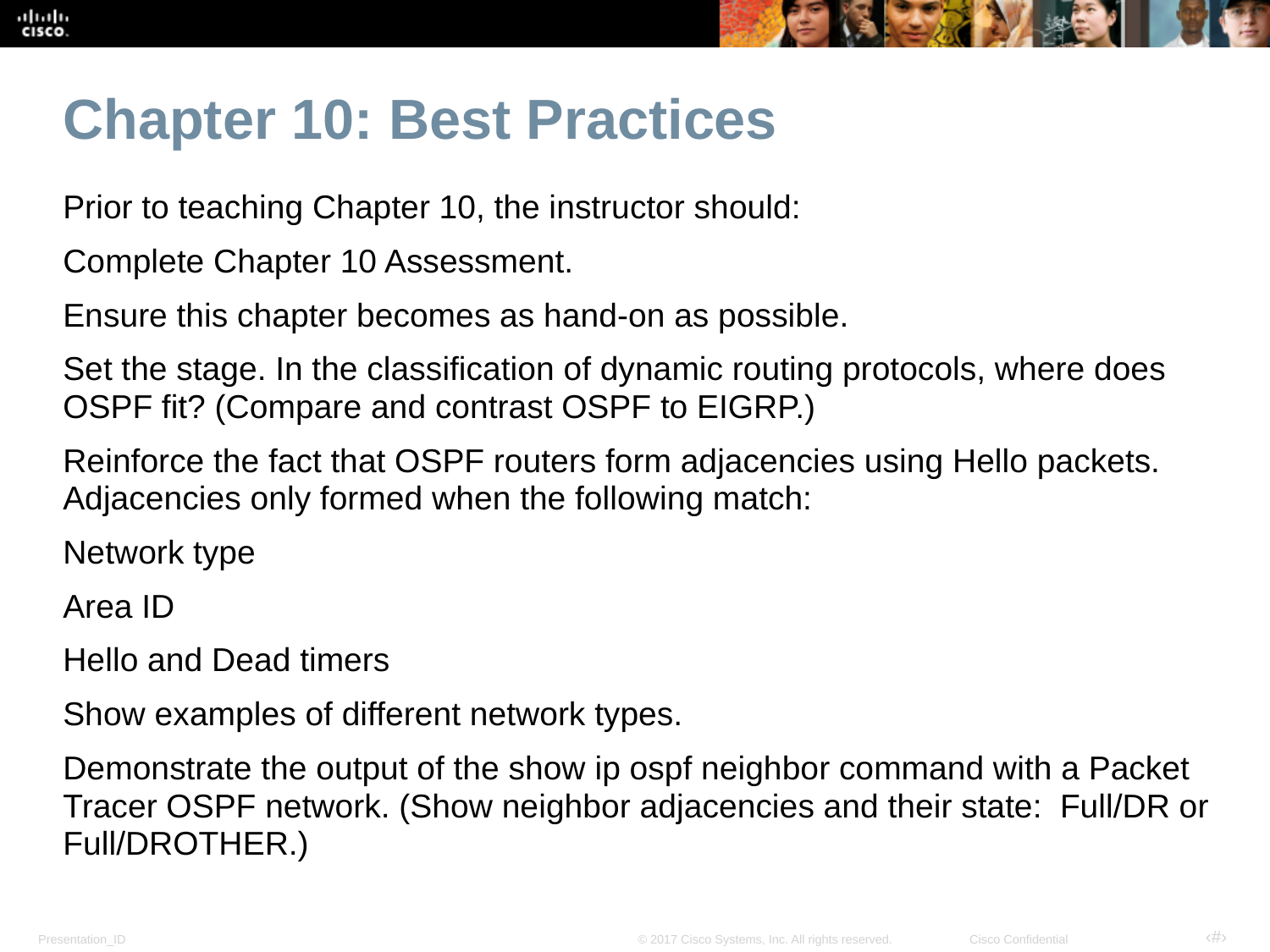

# Chapter 10: Best Practices
Prior to teaching Chapter 10, the instructor should:
Complete Chapter 10 Assessment.
Ensure this chapter becomes as hand-on as possible.
Set the stage. In the classification of dynamic routing protocols, where does OSPF fit? (Compare and contrast OSPF to EIGRP.)
Reinforce the fact that OSPF routers form adjacencies using Hello packets. Adjacencies only formed when the following match:
Network type
Area ID
Hello and Dead timers
Show examples of different network types.
Demonstrate the output of the show ip ospf neighbor command with a Packet Tracer OSPF network. (Show neighbor adjacencies and their state:  Full/DR or Full/DROTHER.)